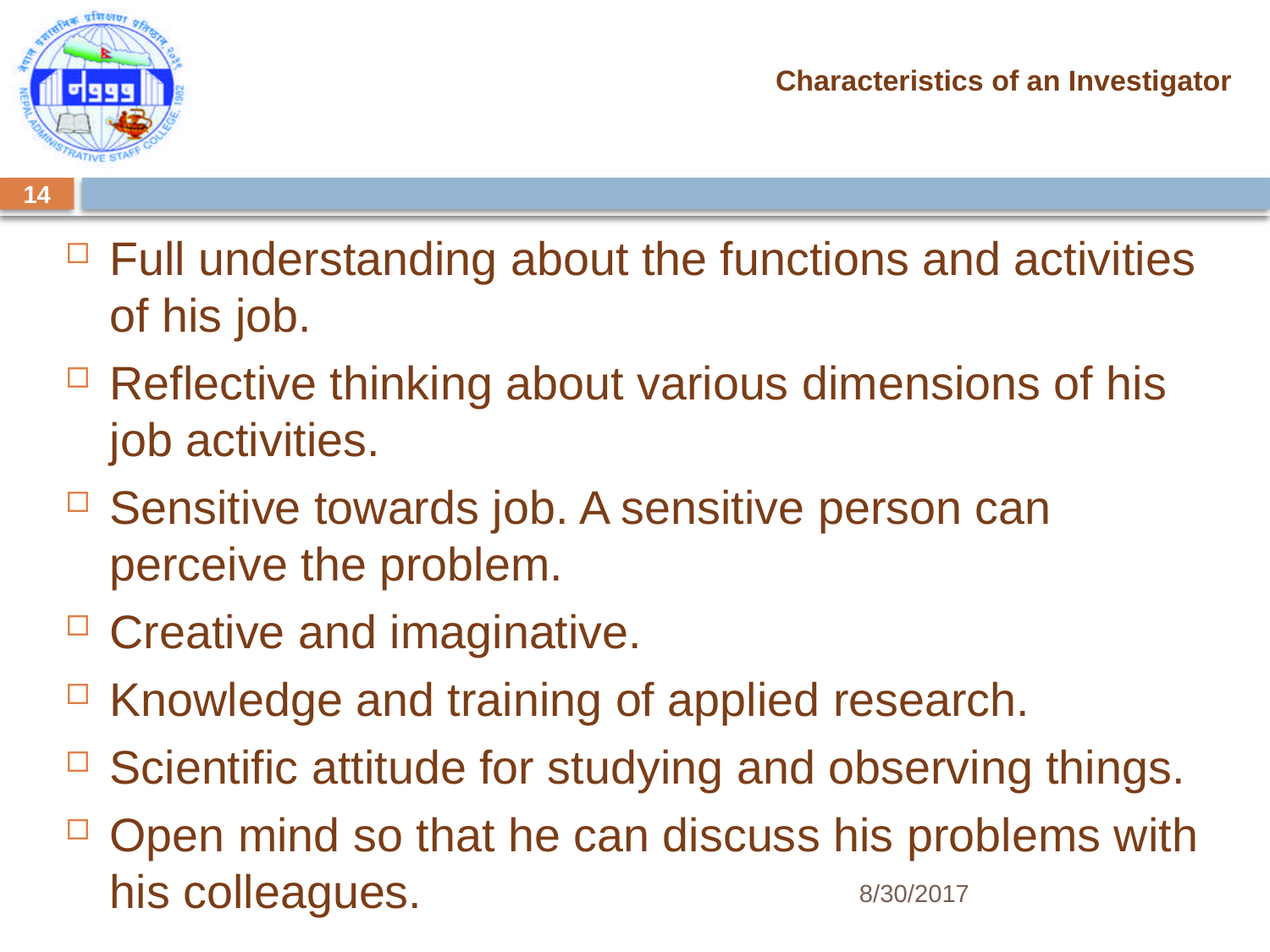

# Characteristics of an Investigator
14
Full understanding about the functions and activities of his job.
Reflective thinking about various dimensions of his job activities.
Sensitive towards job. A sensitive person can perceive the problem.
Creative and imaginative.
Knowledge and training of applied research.
Scientific attitude for studying and observing things.
Open mind so that he can discuss his problems with his colleagues.
8/30/2017